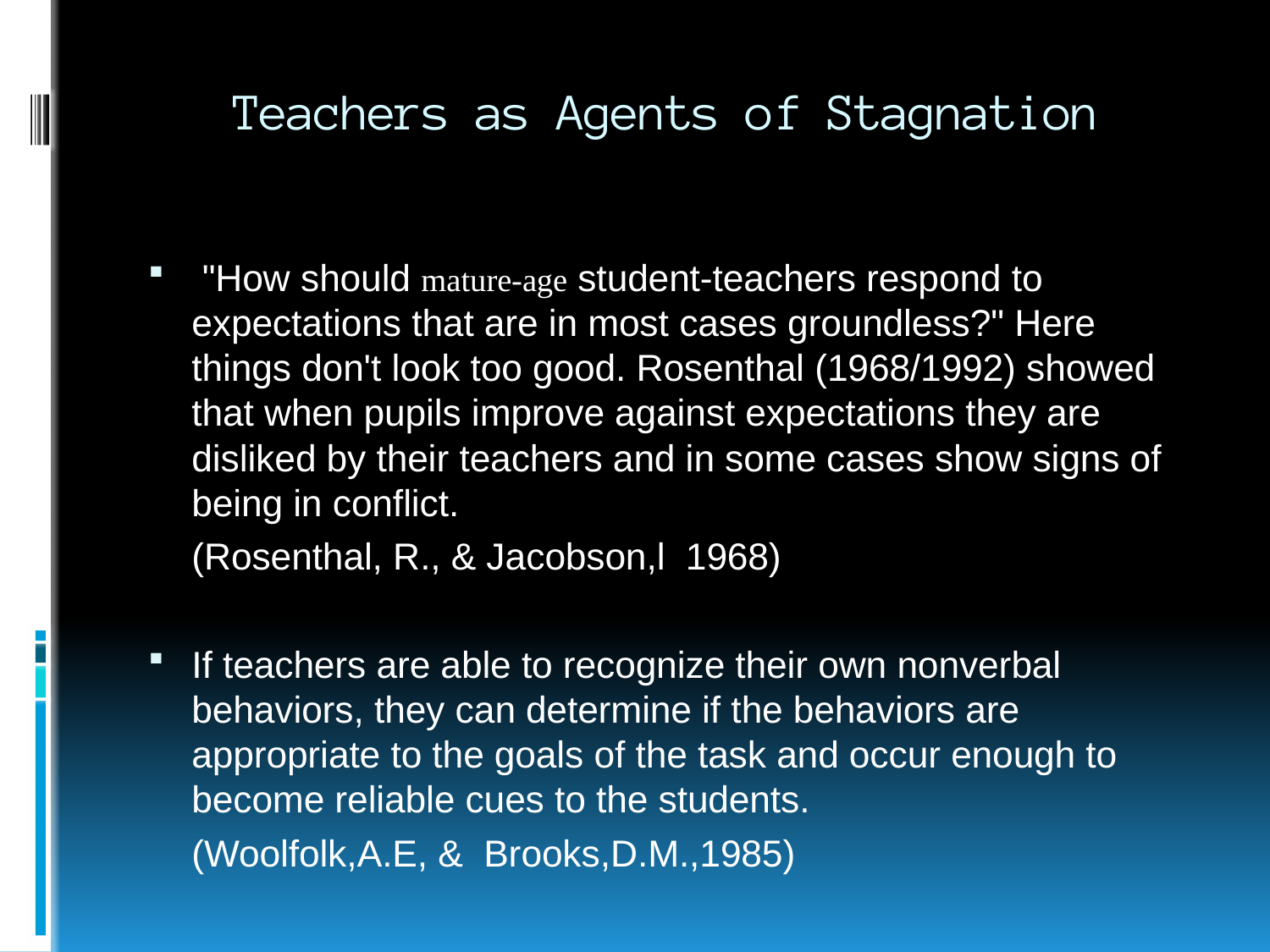

# Teachers as Agents of Stagnation
 "How should mature-age student-teachers respond to expectations that are in most cases groundless?" Here things don't look too good. Rosenthal (1968/1992) showed that when pupils improve against expectations they are disliked by their teachers and in some cases show signs of being in conflict.
	(Rosenthal, R., & Jacobson,l  1968)

If teachers are able to recognize their own nonverbal behaviors, they can determine if the behaviors are appropriate to the goals of the task and occur enough to become reliable cues to the students.
	(Woolfolk,A.E, &  Brooks,D.M.,1985)